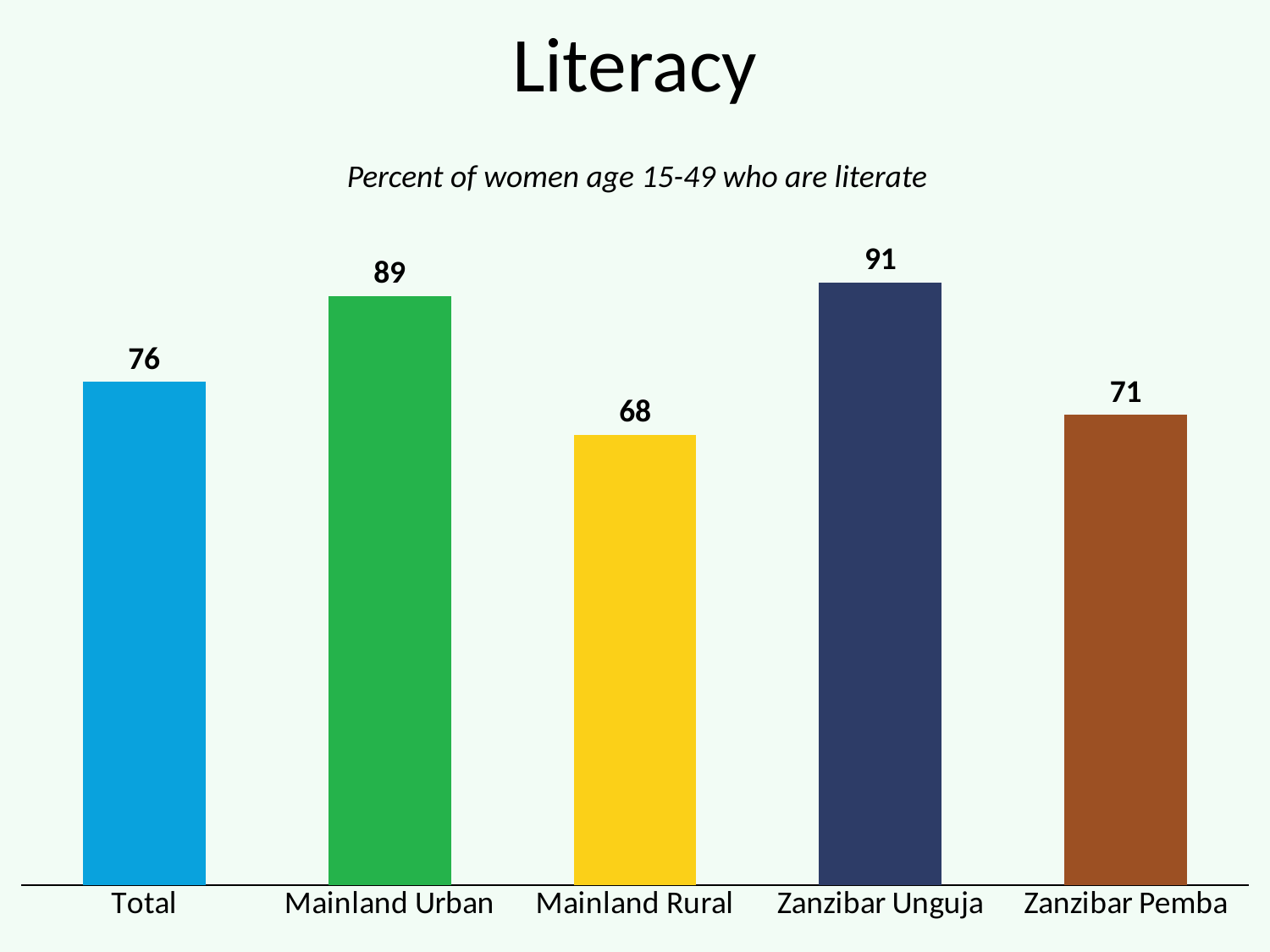

# Literacy
Percent of women age 15-49 who are literate

### Chart

| Category | Women |
|---|---|
| Total | 76.0 |
| Mainland Urban | 89.0 |
| Mainland Rural | 68.0 |
| Zanzibar Unguja | 91.0 |
| Zanzibar Pemba | 71.0 |